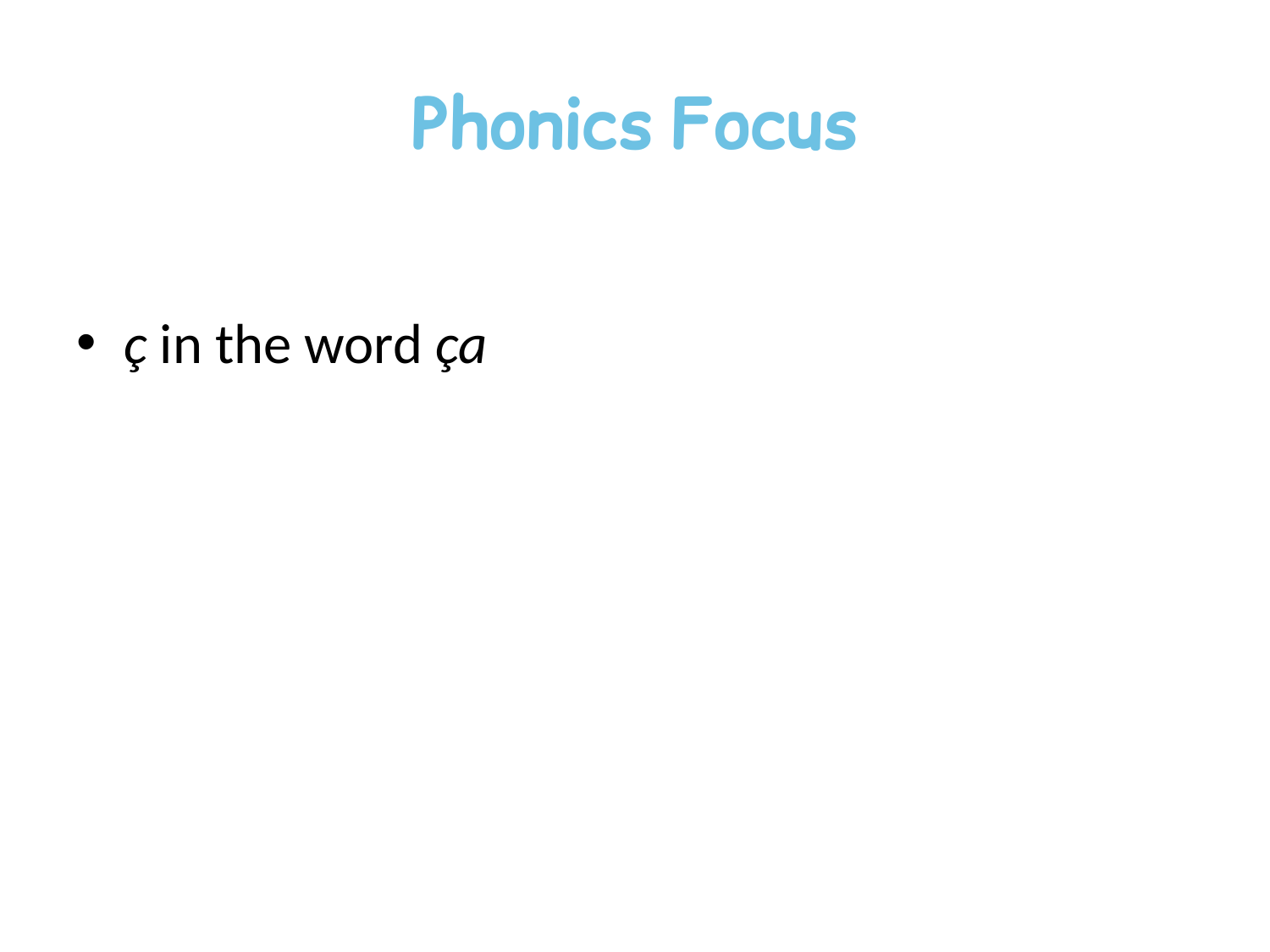

# Phonics Focus

ç in the word ça